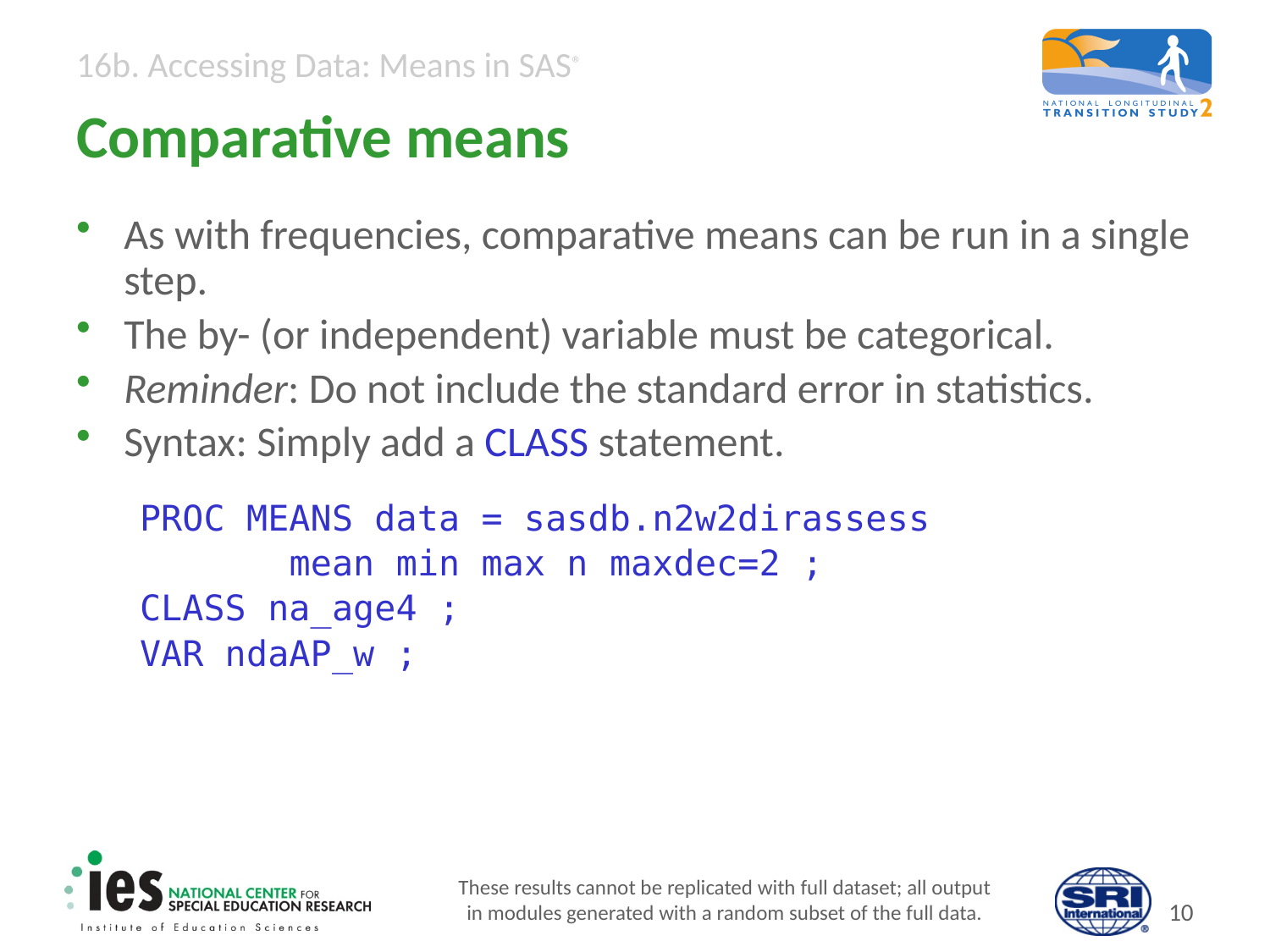

# Comparative means
As with frequencies, comparative means can be run in a single step.
The by- (or independent) variable must be categorical.
Reminder: Do not include the standard error in statistics.
Syntax: Simply add a CLASS statement.

PROC MEANS data = sasdb.n2w2dirassess
       mean min max n maxdec=2 ;
CLASS na_age4 ;
VAR ndaAP_w ;
These results cannot be replicated with full dataset; all output
in modules generated with a random subset of the full data.
10